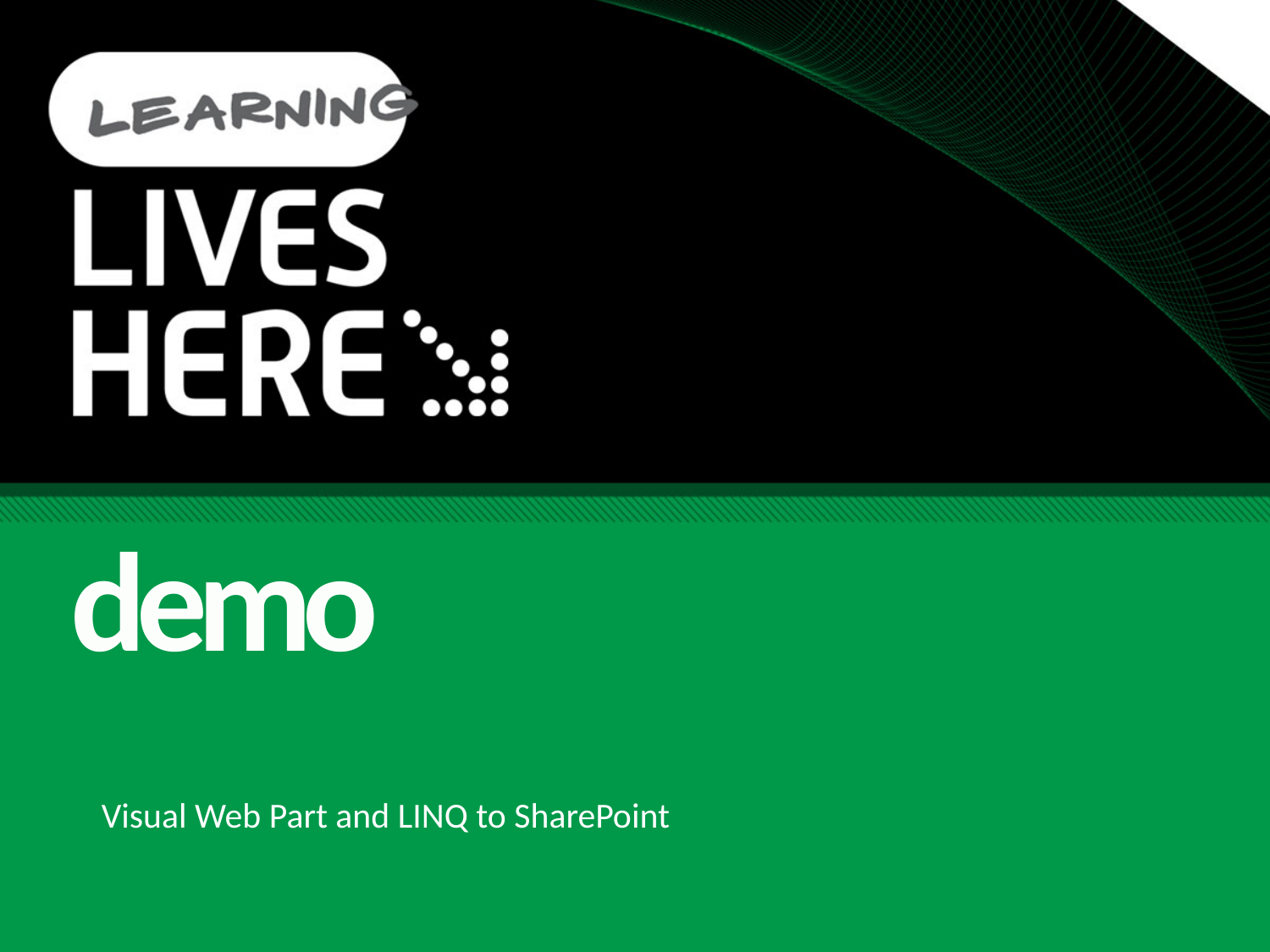

#
demo
Visual Web Part and LINQ to SharePoint